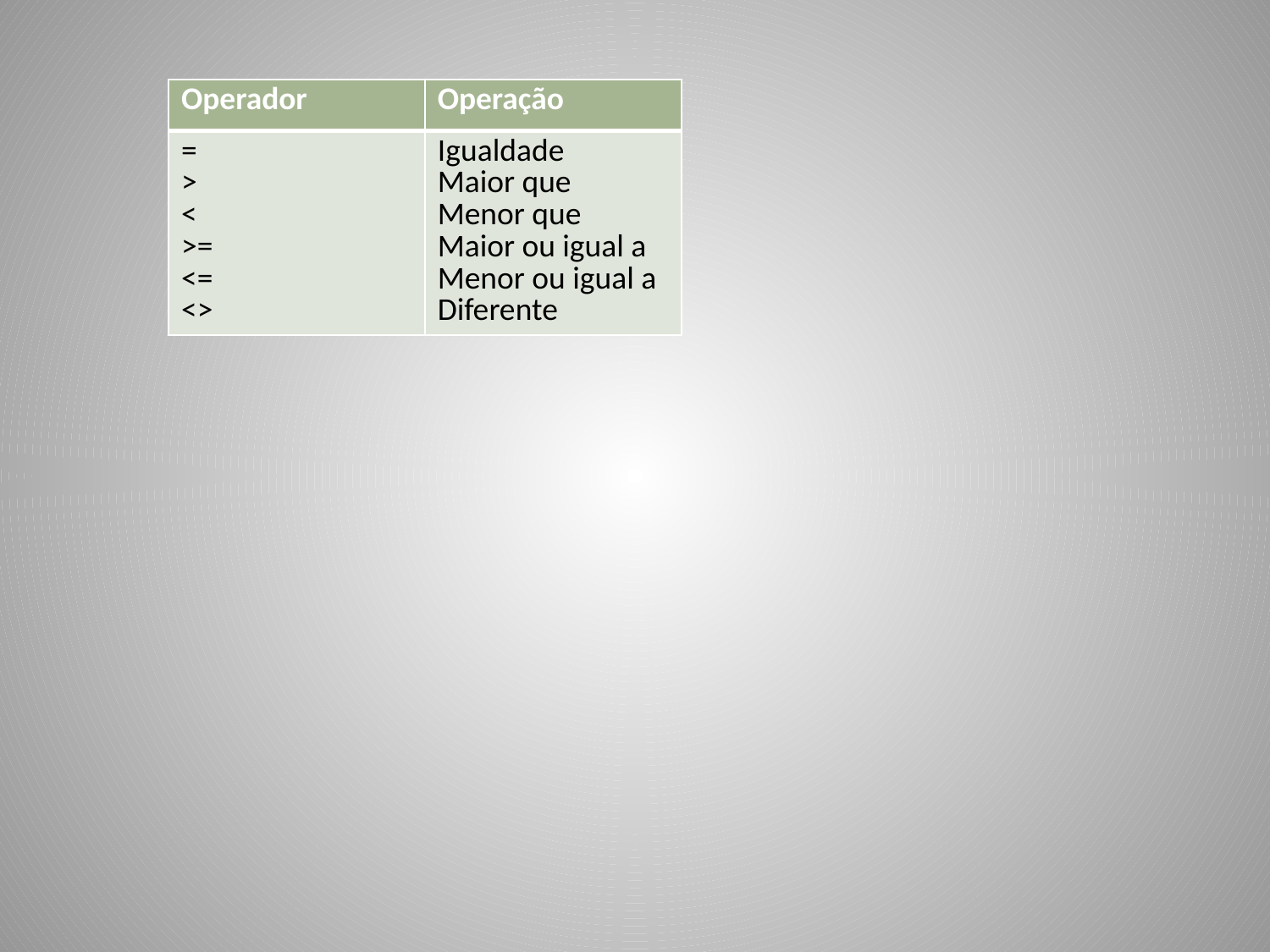

| Operador | Operação |
| --- | --- |
| = > < >= <= <> | Igualdade Maior que Menor que Maior ou igual a Menor ou igual a Diferente |